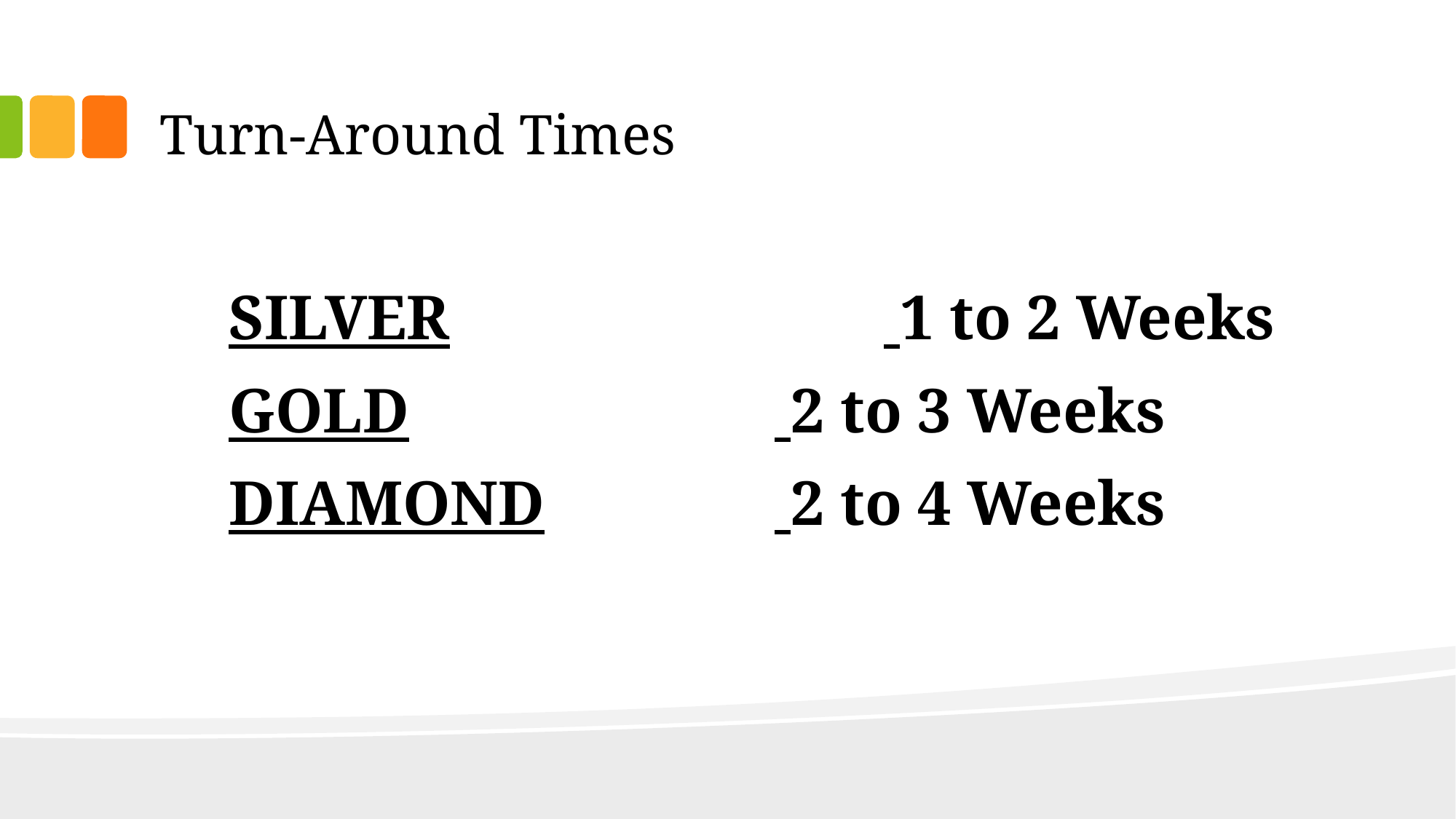

# Turn-Around Times
SILVER				 1 to 2 Weeks
GOLD				 2 to 3 Weeks
DIAMOND			 2 to 4 Weeks